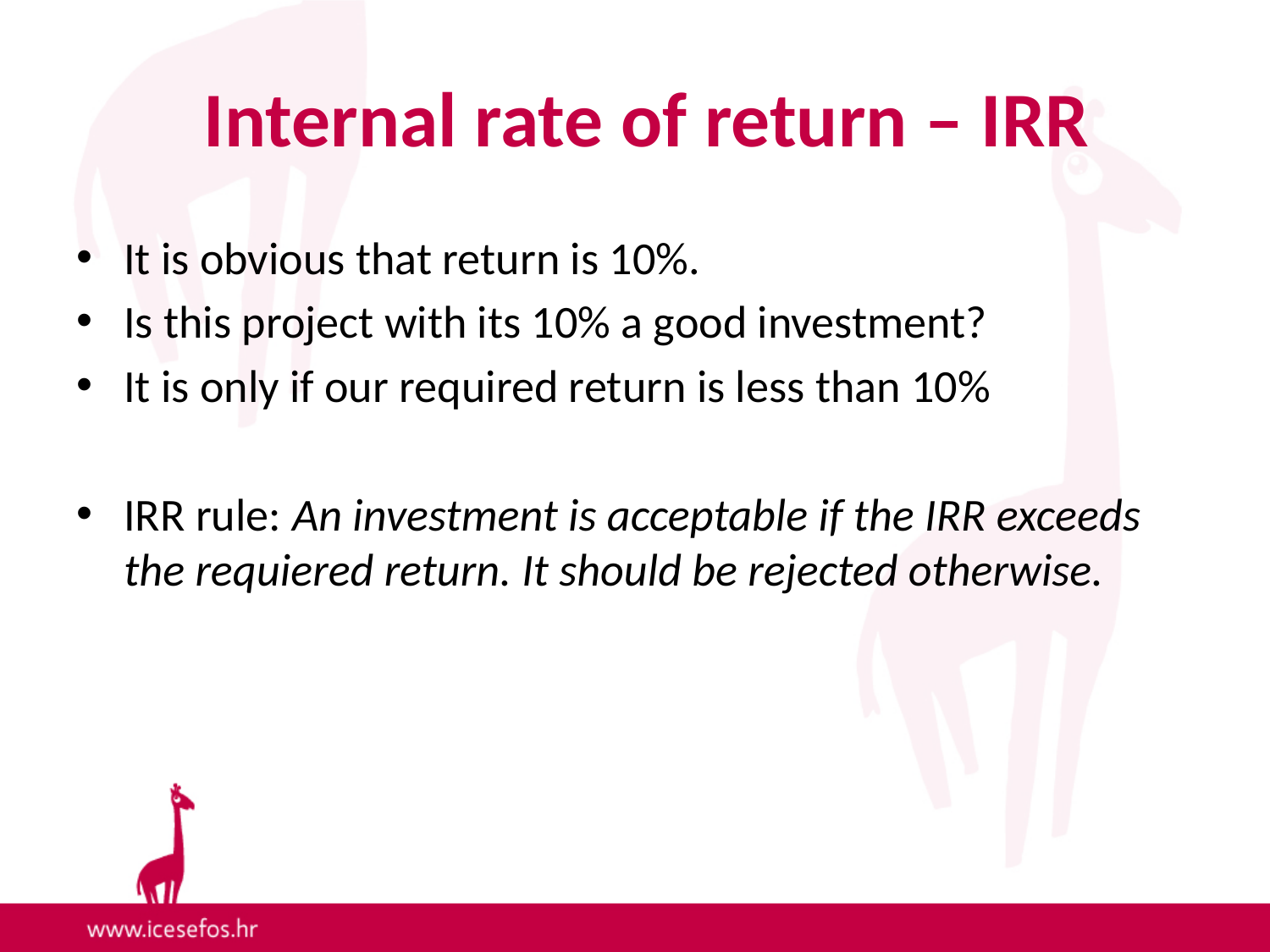

# Internal rate of return – IRR
It is obvious that return is 10%.
Is this project with its 10% a good investment?
It is only if our required return is less than 10%

IRR rule: An investment is acceptable if the IRR exceeds the requiered return. It should be rejected otherwise.